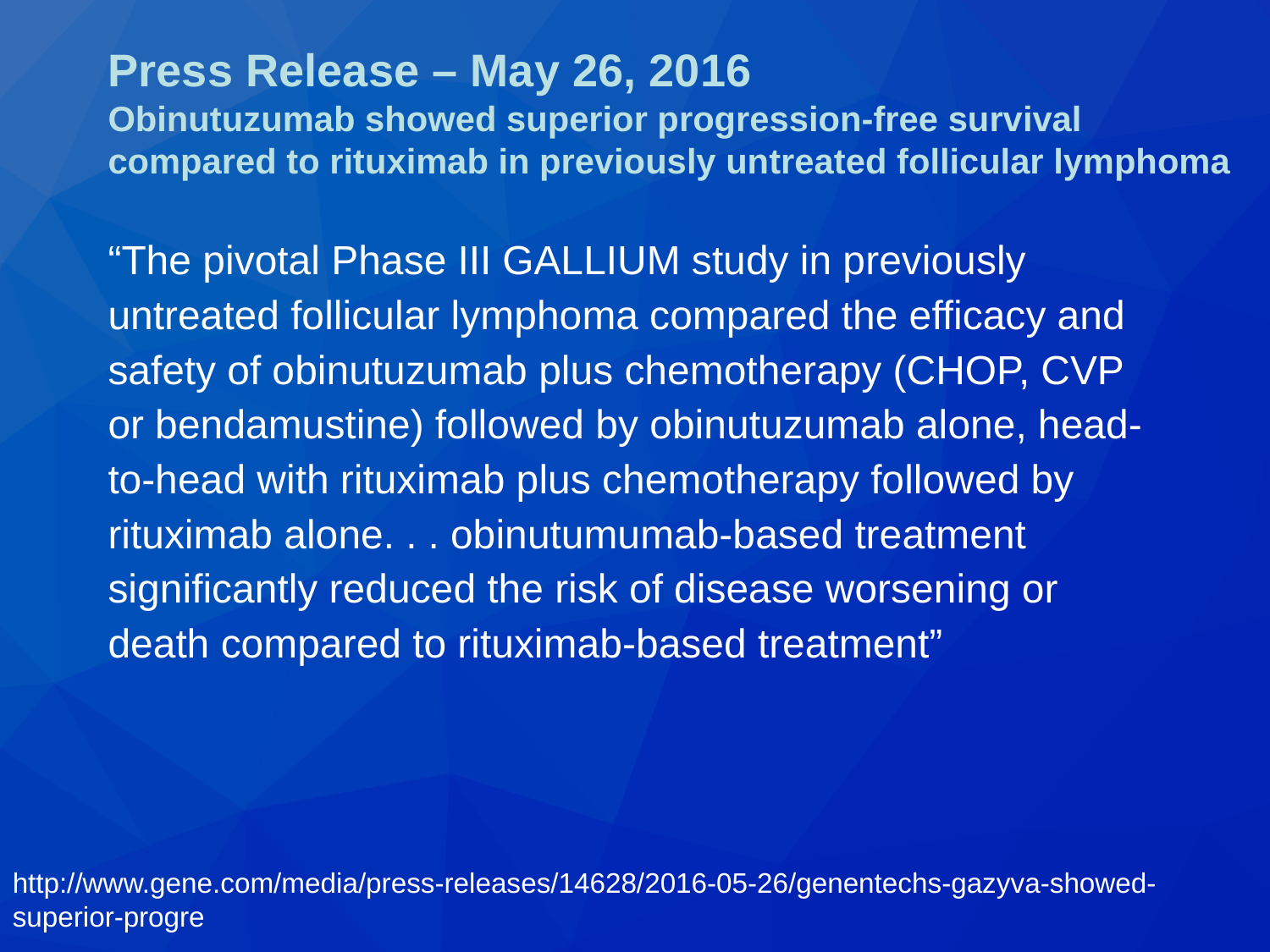

# Press Release – May 26, 2016 Obinutuzumab showed superior progression-free survival compared to rituximab in previously untreated follicular lymphoma
“The pivotal Phase III GALLIUM study in previously untreated follicular lymphoma compared the efficacy and safety of obinutuzumab plus chemotherapy (CHOP, CVP or bendamustine) followed by obinutuzumab alone, head-to-head with rituximab plus chemotherapy followed by rituximab alone. . . obinutumumab-based treatment significantly reduced the risk of disease worsening or death compared to rituximab-based treatment”
http://www.gene.com/media/press-releases/14628/2016-05-26/genentechs-gazyva-showed-superior-progre